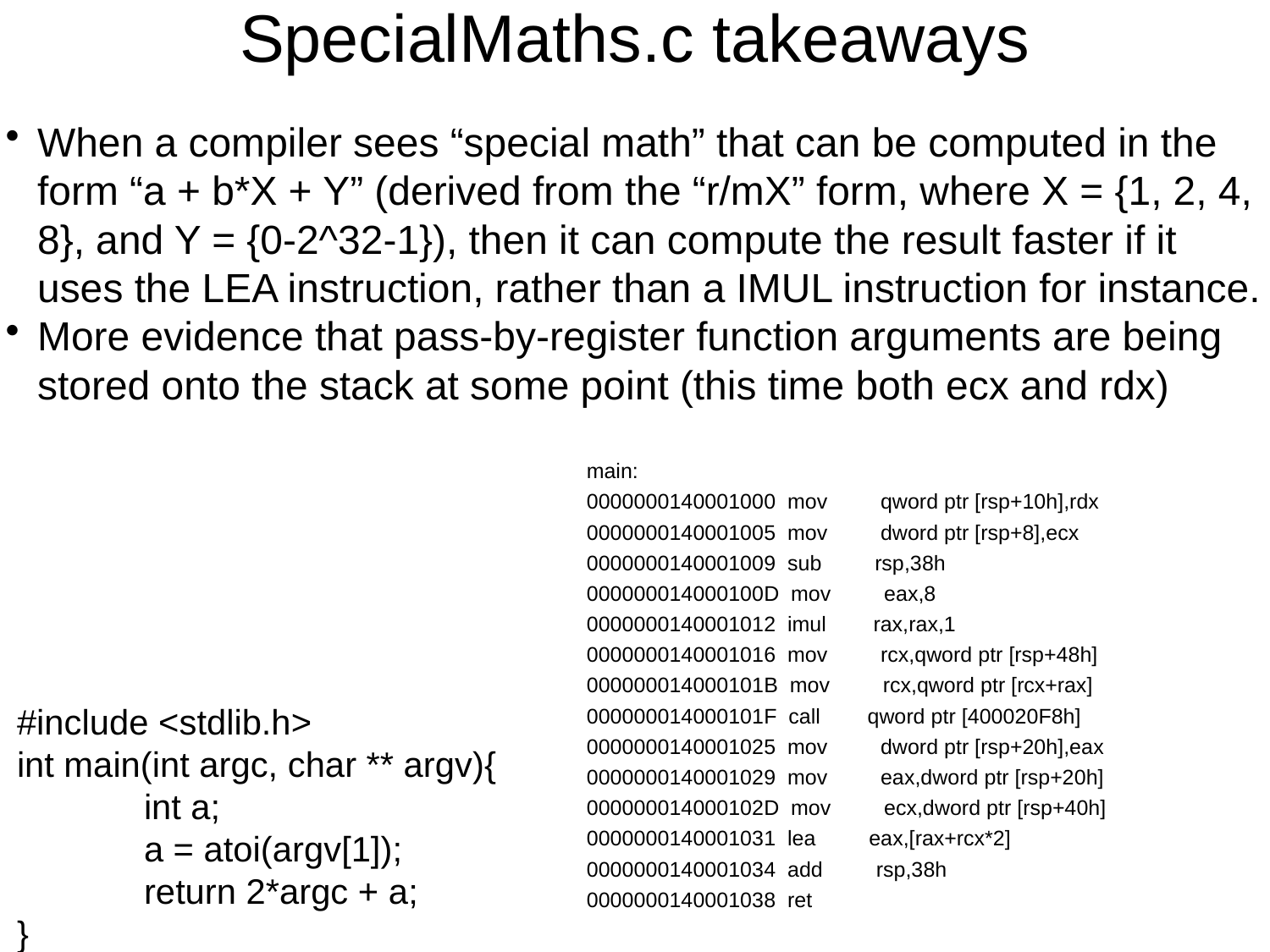

SpecialMaths.c takeaways
When a compiler sees “special math” that can be computed in the form “a + b*X + Y” (derived from the “r/mX” form, where X = {1, 2, 4, 8}, and Y = {0-2^32-1}), then it can compute the result faster if it uses the LEA instruction, rather than a IMUL instruction for instance.
More evidence that pass-by-register function arguments are being stored onto the stack at some point (this time both ecx and rdx)
main:
0000000140001000  mov         qword ptr [rsp+10h],rdx
0000000140001005  mov         dword ptr [rsp+8],ecx
0000000140001009  sub         rsp,38h
000000014000100D  mov         eax,8
0000000140001012  imul        rax,rax,1
0000000140001016  mov         rcx,qword ptr [rsp+48h]
000000014000101B  mov         rcx,qword ptr [rcx+rax]
000000014000101F  call        qword ptr [400020F8h]
0000000140001025  mov         dword ptr [rsp+20h],eax
0000000140001029  mov         eax,dword ptr [rsp+20h]
000000014000102D  mov         ecx,dword ptr [rsp+40h]
0000000140001031  lea         eax,[rax+rcx*2]
0000000140001034  add         rsp,38h
0000000140001038  ret
#include <stdlib.h>
int main(int argc, char ** argv){
	int a;
	a = atoi(argv[1]);
	return 2*argc + a;
}